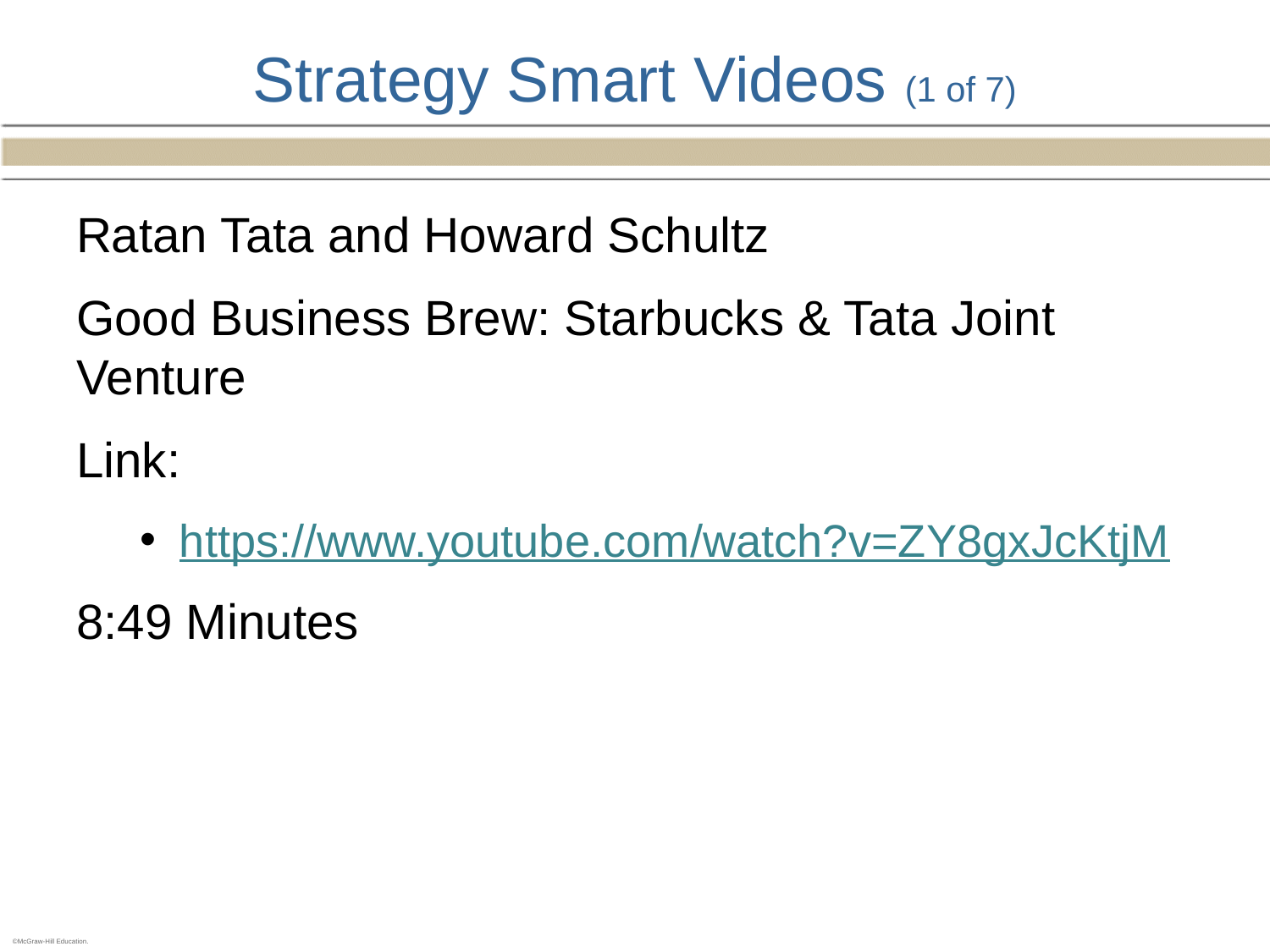

# Strategy Smart Videos (1 of 7)
Ratan Tata and Howard Schultz
Good Business Brew: Starbucks & Tata Joint Venture
Link:
https://www.youtube.com/watch?v=ZY8gxJcKtjM
8:49 Minutes